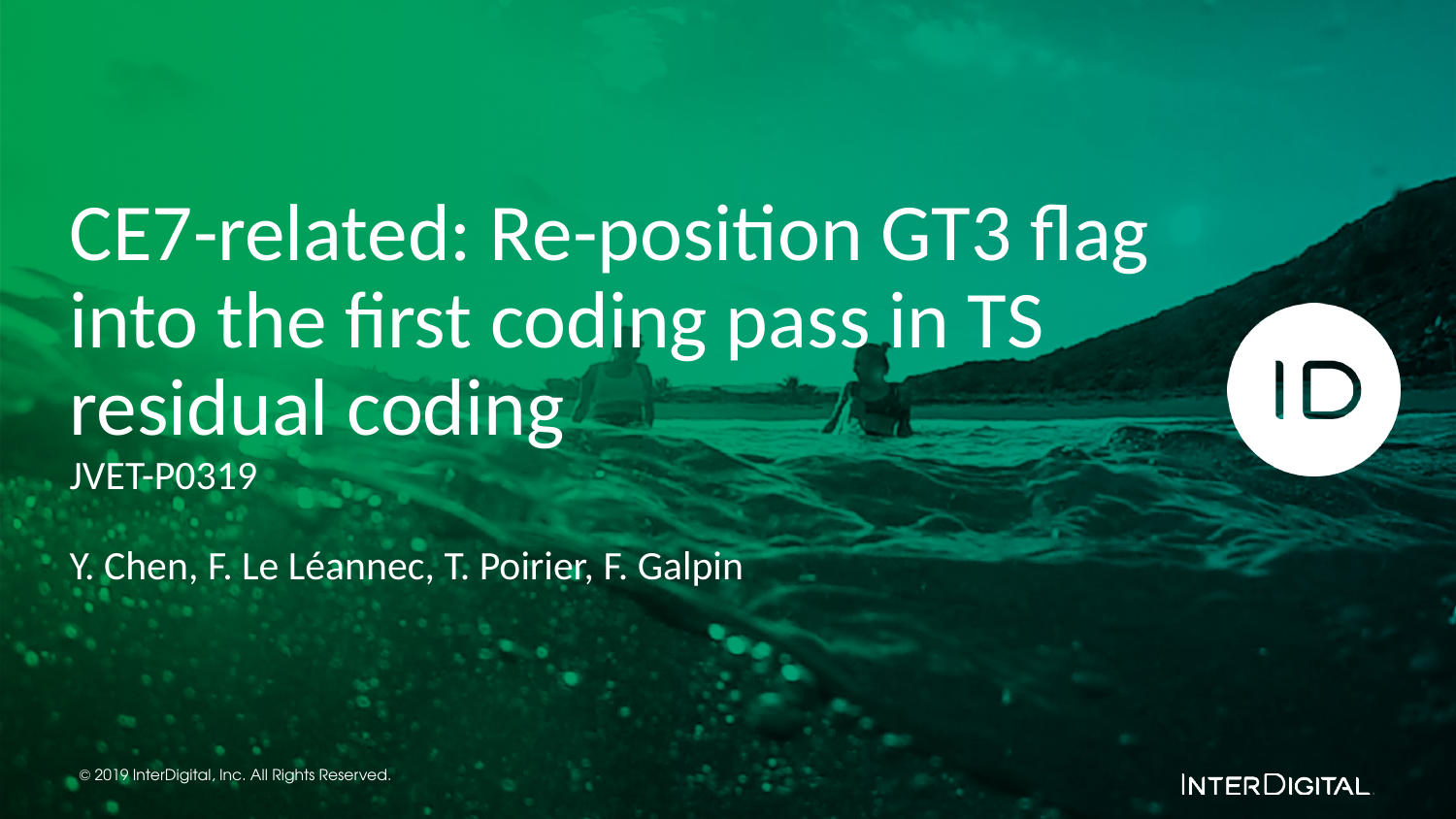

CE7-related: Re-position GT3 flag into the first coding pass in TS residual coding
JVET-P0319

Y. Chen, F. Le Léannec, T. Poirier, F. Galpin